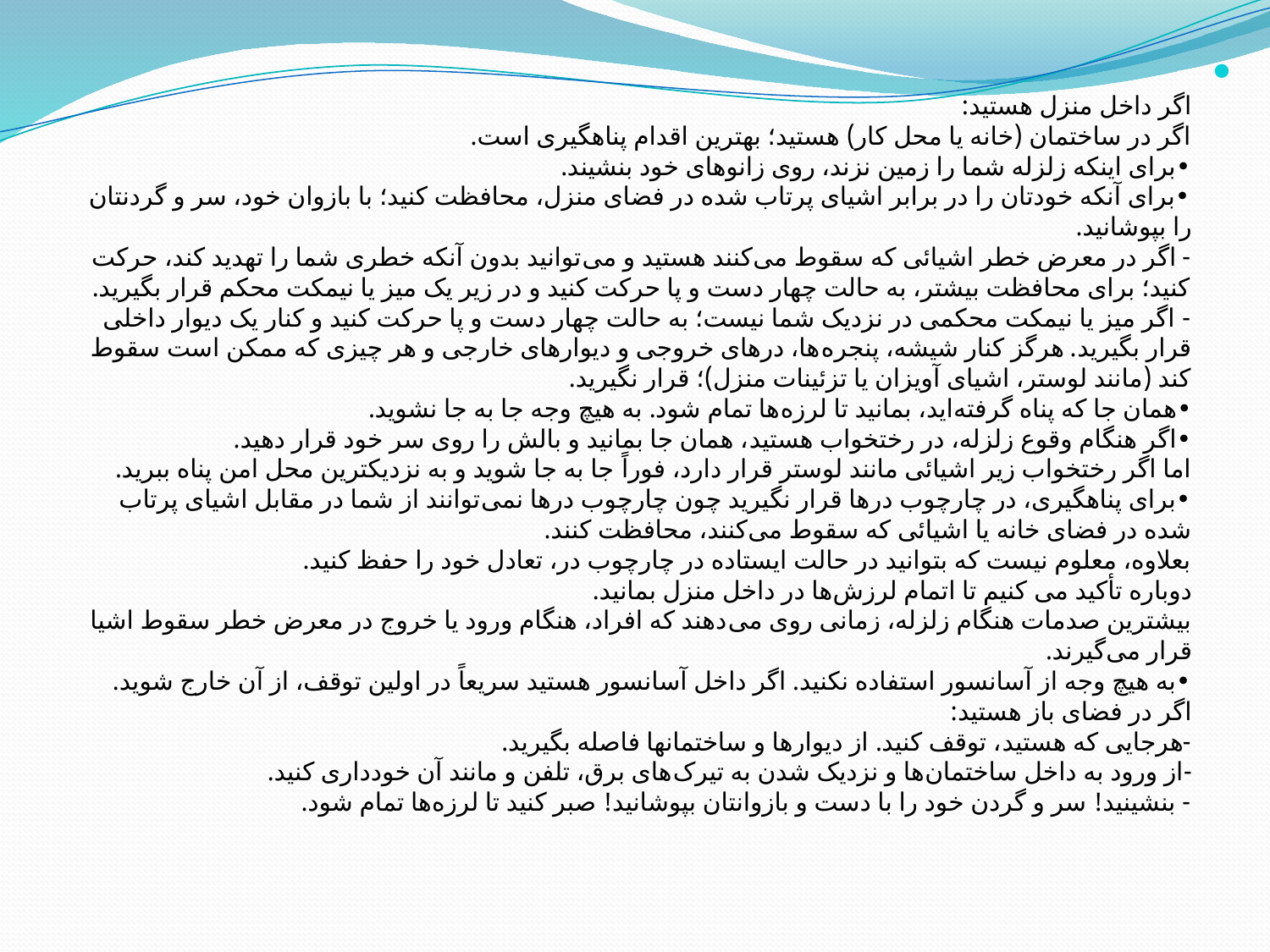

اگر داخل منزل هستید:
اگر در ساختمان (خانه یا محل کار) هستید؛ بهترین اقدام پناهگیری است.
•برای اینکه زلزله شما را زمین نزند، روی زانوهای خود بنشیند.
•برای آنکه خودتان را در برابر اشیای پرتاب شده در فضای منزل، محافظت کنید؛ با بازوان خود، سر و گردنتان را بپوشانید.
- اگر در معرض خطر اشیائی که سقوط می‌کنند هستید و می‌توانید بدون آنکه خطری شما را تهدید کند، حرکت کنید؛ برای محافظت بیشتر، به حالت چهار دست و پا حرکت کنید و در زیر یک میز یا نیمکت محکم قرار بگیرید.
- اگر میز یا نیمکت محکمی در نزدیک شما نیست؛ به حالت چهار دست و پا حرکت کنید و کنار یک دیوار داخلی قرار بگیرید. هرگز کنار شیشه، پنجره‌ها، درهای خروجی و دیوارهای خارجی و هر چیزی که ممکن است سقوط کند (مانند لوستر، اشیای آویزان یا تزئینات منزل)؛ قرار نگیرید.
•همان جا که پناه گرفته‌اید، بمانید تا لرزه‌ها تمام شود. به هیچ وجه جا به جا نشوید.
•اگر هنگام وقوع زلزله، در رختخواب هستید‌، همان جا بمانید و بالش را روی سر خود قرار دهید.
اما اگر رختخواب زیر اشیائی مانند لوستر قرار دارد، ‌فوراً جا به جا شوید و به نزدیکترین محل امن پناه ببرید.
•برای پناهگیری، در چارچوب درها قرار نگیرید چون چارچوب درها نمی‌توانند از شما در مقابل اشیای پرتاب شده در فضای خانه یا اشیائی که سقوط می‌کنند، محافظت کنند.
بعلاوه، معلوم نیست که بتوانید در حالت ایستاده در چارچوب در، تعادل خود را حفظ کنید.
دوباره تأکید می‌ کنیم تا اتمام لرزش‌ها در داخل منزل بمانید.
بیشترین صدمات هنگام زلزله، زمانی روی می‌دهند که افراد، هنگام ورود یا خروج در معرض خطر سقوط اشیا قرار می‌گیرند.
•به هیچ وجه از آسانسور استفاده نکنید. اگر داخل آسانسور هستید سریعاً در اولین توقف، از آن خارج شوید.
اگر در فضای باز هستید:
-هرجایی که هستید‌، توقف کنید. از دیوارها و ساختمانها فاصله بگیرید.
-از ‌ورود به داخل ساختمان‌ها و نزدیک شدن به ‌تیرک‌های برق، تلفن و مانند آن خودداری کنید.
- بنشینید! سر و گردن خود را با دست و بازوانتان بپوشانید! صبر کنید تا لرزه‌ها تمام شود.